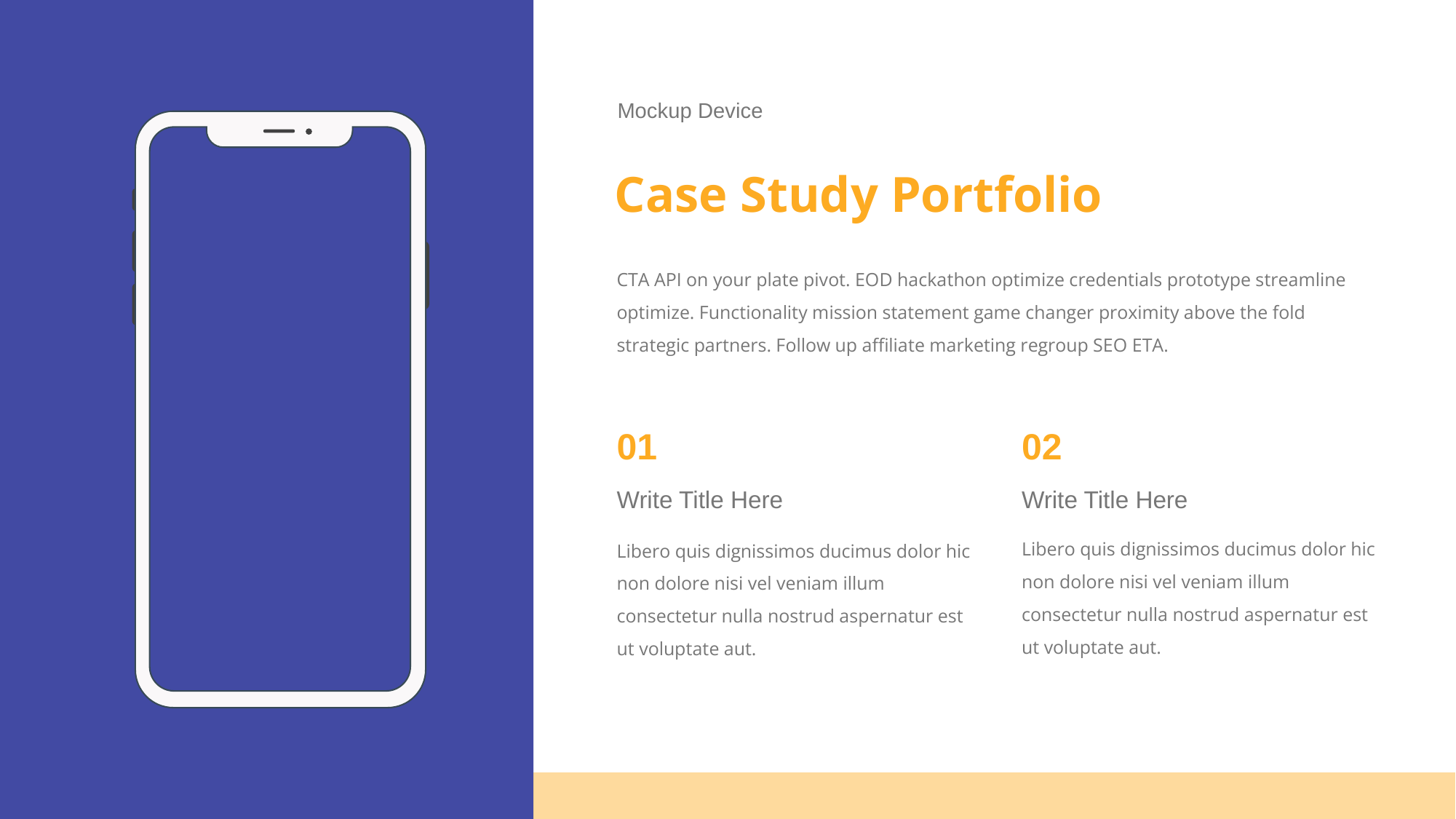

Mockup Device

Case Study Portfolio
CTA API on your plate pivot. EOD hackathon optimize credentials prototype streamline optimize. Functionality mission statement game changer proximity above the fold strategic partners. Follow up affiliate marketing regroup SEO ETA.
01
02
Write Title Here
Write Title Here
Libero quis dignissimos ducimus dolor hic non dolore nisi vel veniam illum consectetur nulla nostrud aspernatur est ut voluptate aut.
Libero quis dignissimos ducimus dolor hic non dolore nisi vel veniam illum consectetur nulla nostrud aspernatur est ut voluptate aut.